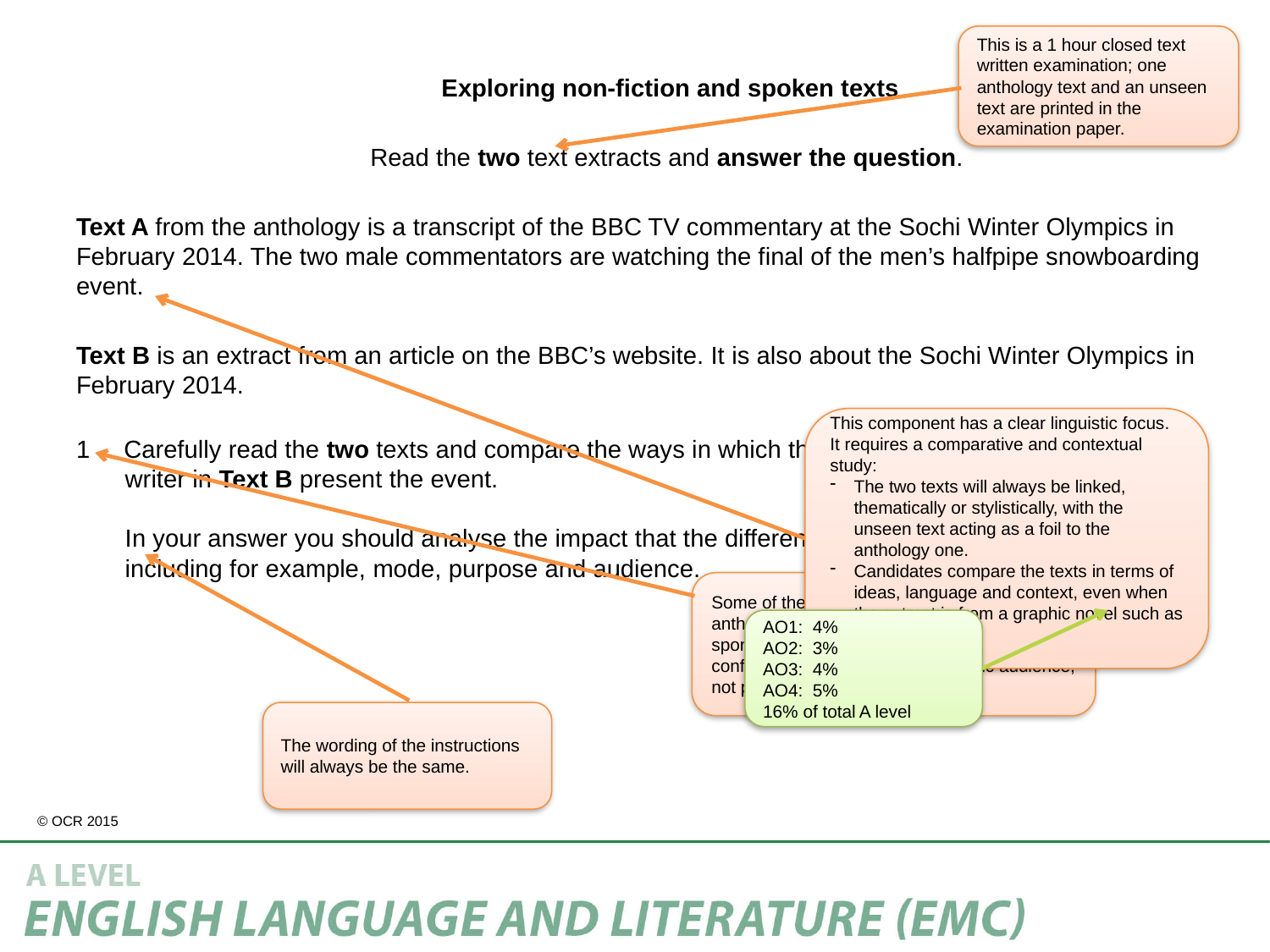

This is a 1 hour closed text written examination; one anthology text and an unseen text are printed in the examination paper.
 Exploring non-fiction and spoken texts

 Read the two text extracts and answer the question.

Text A from the anthology is a transcript of the BBC TV commentary at the Sochi Winter Olympics in February 2014. The two male commentators are watching the final of the men’s halfpipe snowboarding event.

Text B is an extract from an article on the BBC’s website. It is also about the Sochi Winter Olympics in February 2014.

Carefully read the two texts and compare the ways in which the speakers in Text A and the
       writer in Text B present the event.

       In your answer you should analyse the impact that the different contexts have on language use,
       including for example, mode, purpose and audience.
                                                                                                                                                       [32]

This component has a clear linguistic focus. It requires a comparative and contextual study:
The two texts will always be linked, thematically or stylistically, with the unseen text acting as a foil to the anthology one.
Candidates compare the texts in terms of ideas, language and context, even when the extract is from a graphic novel such as
     Persepolis.

Some of the spoken texts in both the anthology and unseen extracts will be spontaneous/semi-spontaneous, but will be confined to texts that are for a public audience, not private conversations.
AO1:  4%
AO2:  3%
AO3:  4%
AO4:  5%
16% of total A level
The wording of the instructions will always be the same.